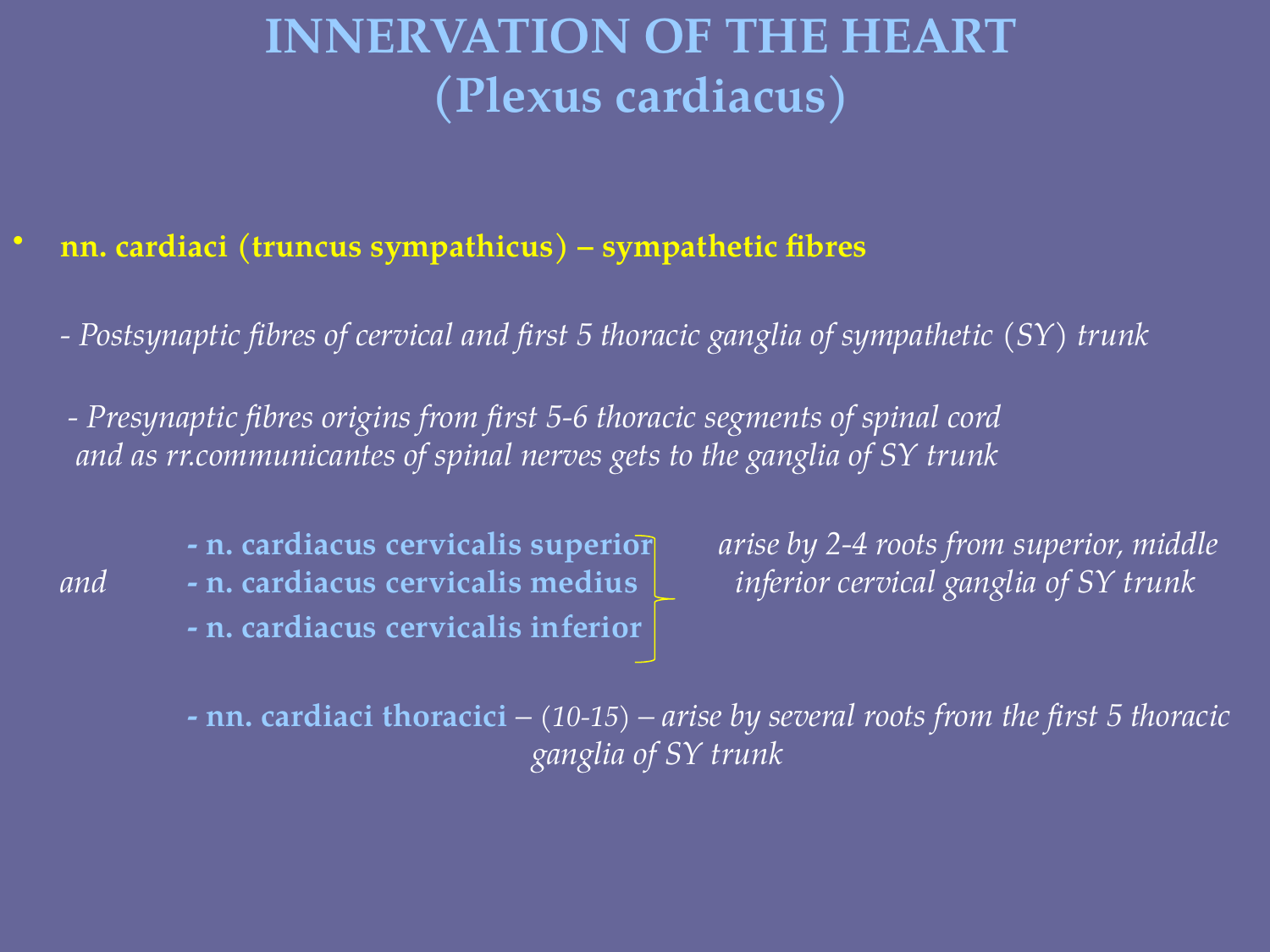

INNERVATION OF THE HEART
(Plexus cardiacus)

nn. cardiaci (truncus sympathicus) – sympathetic fibres

	- Postsynaptic fibres of cervical and first 5 thoracic ganglia of sympathetic (SY) trunk
 - Presynaptic fibres origins from first 5-6 thoracic segments of spinal cord
  and as rr.communicantes of spinal nerves gets to the ganglia of SY trunk

		- n. cardiacus cervicalis superior	   arise by 2-4 roots from superior, middle and 	- n. cardiacus cervicalis medius	     inferior cervical ganglia of SY trunk
		- n. cardiacus cervicalis inferior

		- nn. cardiaci thoracici – (10-15) – arise by several roots from the first 5 thoracic
			             ganglia of SY trunk